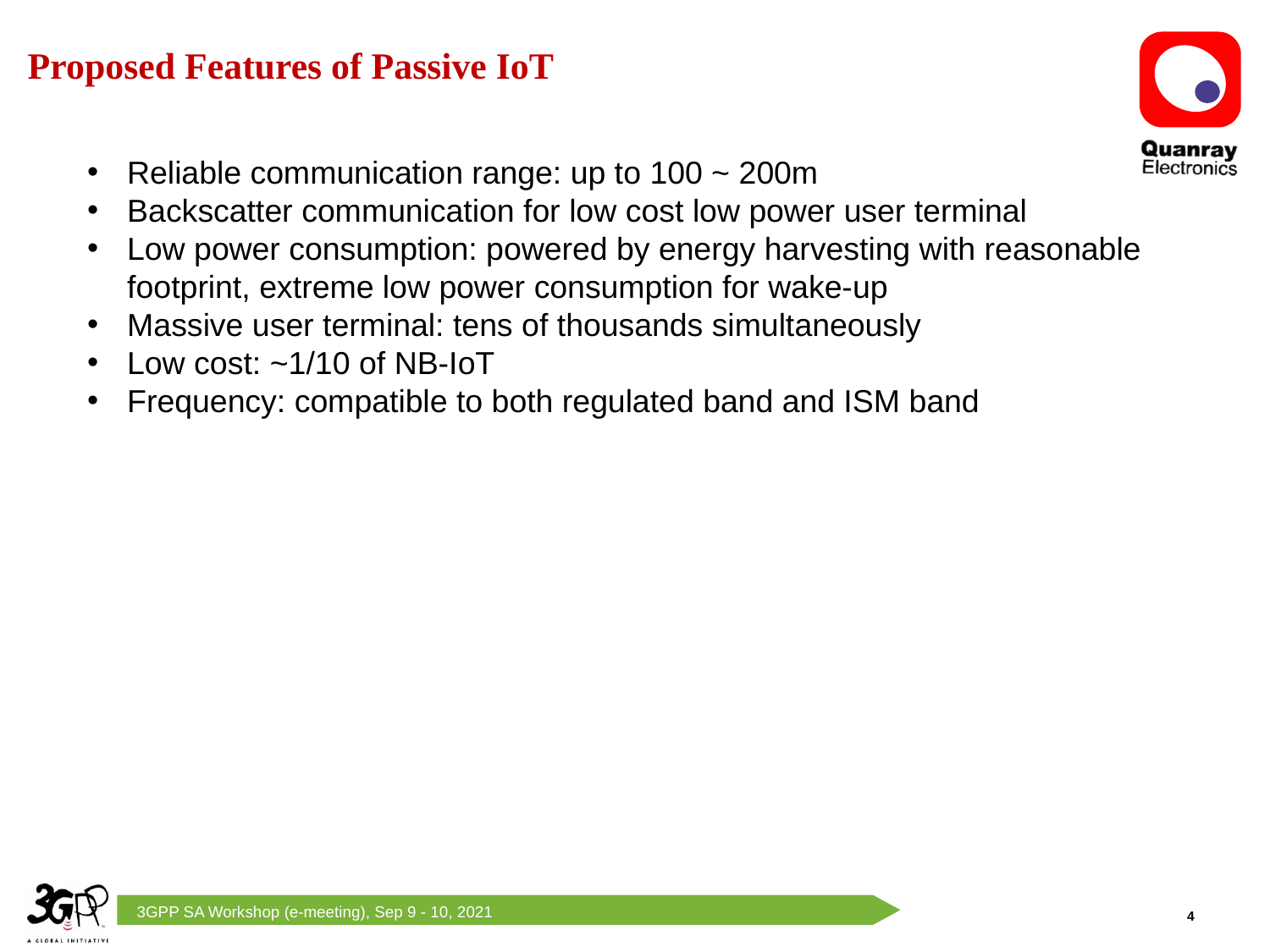

Proposed Features of Passive IoT
Reliable communication range: up to 100 ~ 200m
Backscatter communication for low cost low power user terminal
Low power consumption: powered by energy harvesting with reasonable footprint, extreme low power consumption for wake-up
Massive user terminal: tens of thousands simultaneously
Low cost: ~1/10 of NB-IoT
Frequency: compatible to both regulated band and ISM band